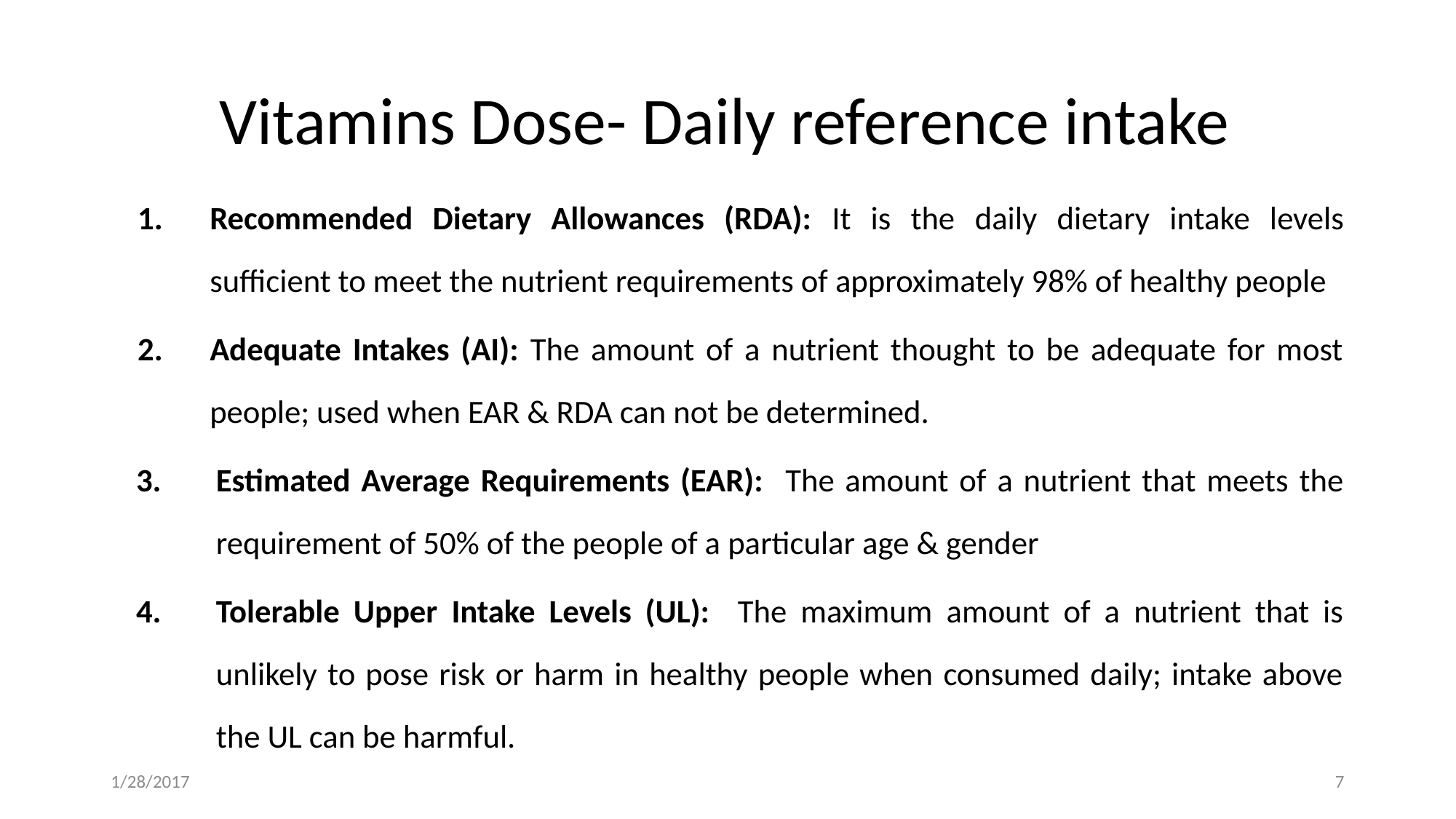

# Vitamins Dose- Daily reference intake
Recommended Dietary Allowances (RDA): It is the daily dietary intake levels sufficient to meet the nutrient requirements of approximately 98% of healthy people
Adequate Intakes (AI): The amount of a nutrient thought to be adequate for most people; used when EAR & RDA can not be determined.
Estimated Average Requirements (EAR):  The amount of a nutrient that meets the requirement of 50% of the people of a particular age & gender
Tolerable Upper Intake Levels (UL):  The maximum amount of a nutrient that is unlikely to pose risk or harm in healthy people when consumed daily; intake above the UL can be harmful.

1/28/2017
7